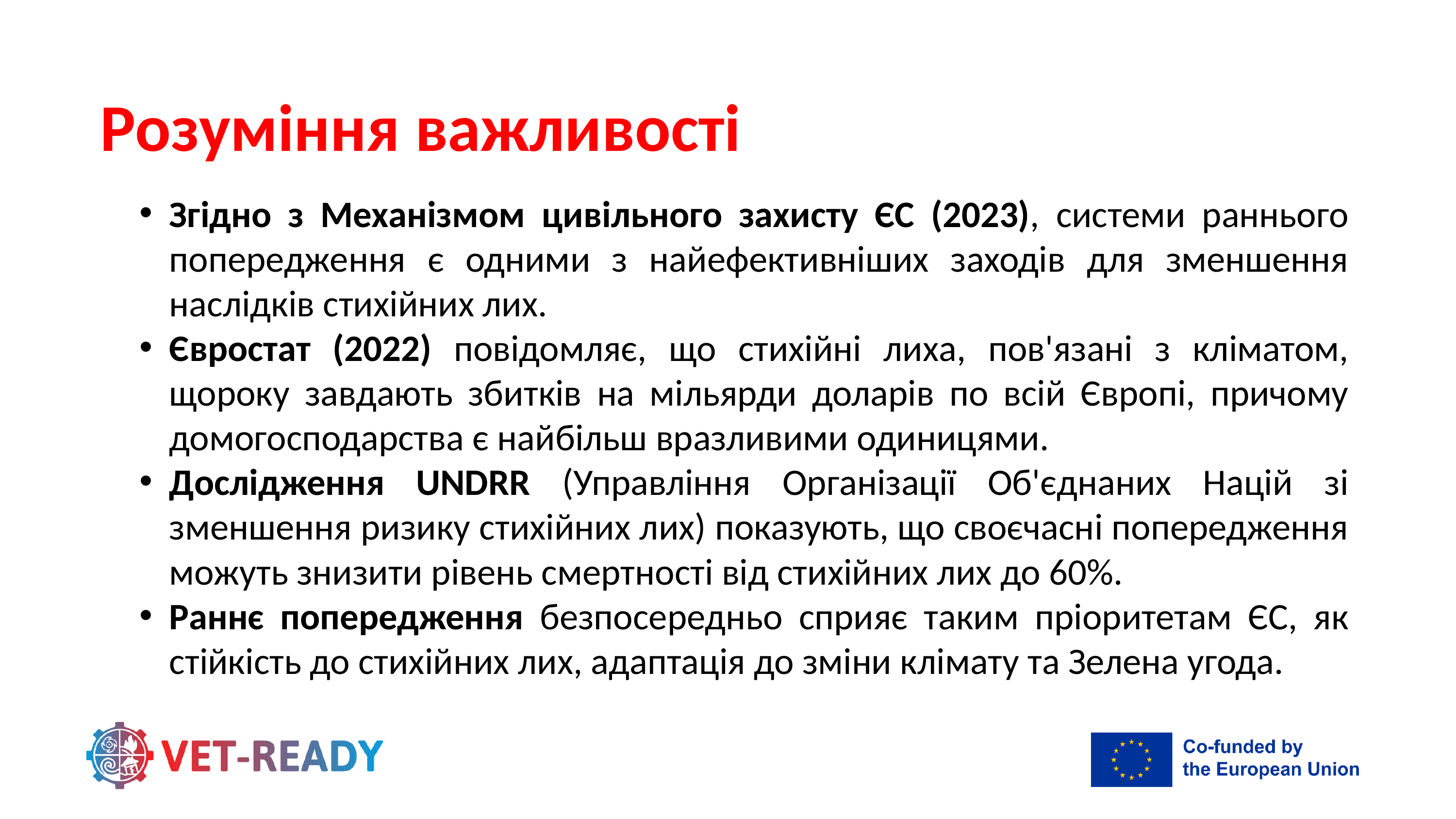

Розуміння важливості
Згідно з Механізмом цивільного захисту ЄС (2023), системи раннього попередження є одними з найефективніших заходів для зменшення наслідків стихійних лих.
Євростат (2022) повідомляє, що стихійні лиха, пов'язані з кліматом, щороку завдають збитків на мільярди доларів по всій Європі, причому домогосподарства є найбільш вразливими одиницями.
Дослідження UNDRR (Управління Організації Об'єднаних Націй зі зменшення ризику стихійних лих) показують, що своєчасні попередження можуть знизити рівень смертності від стихійних лих до 60%.
Раннє попередження безпосередньо сприяє таким пріоритетам ЄС, як стійкість до стихійних лих, адаптація до зміни клімату та Зелена угода.